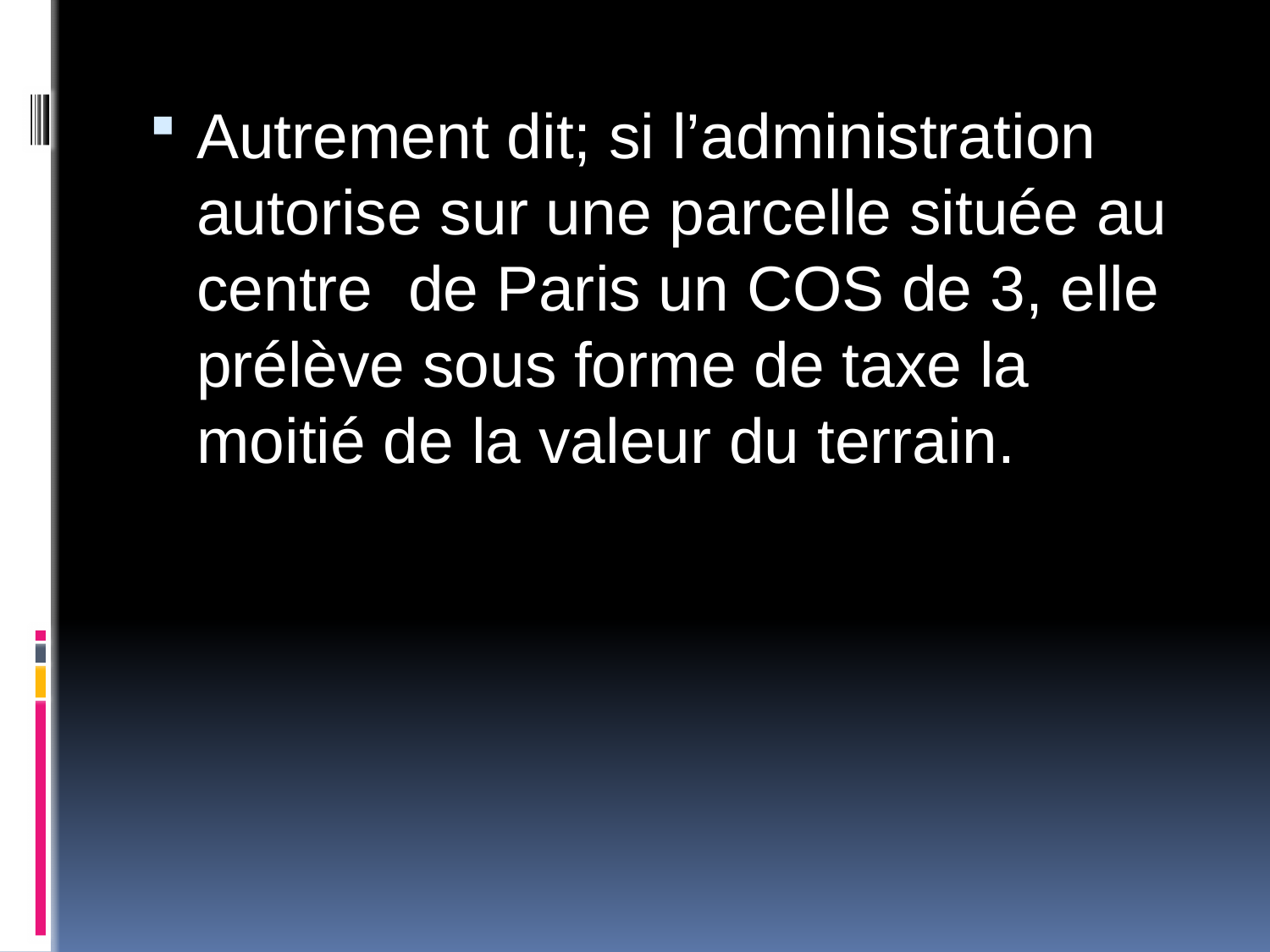

#
Autrement dit; si l’administration autorise sur une parcelle située au centre  de Paris un COS de 3, elle prélève sous forme de taxe la moitié de la valeur du terrain.